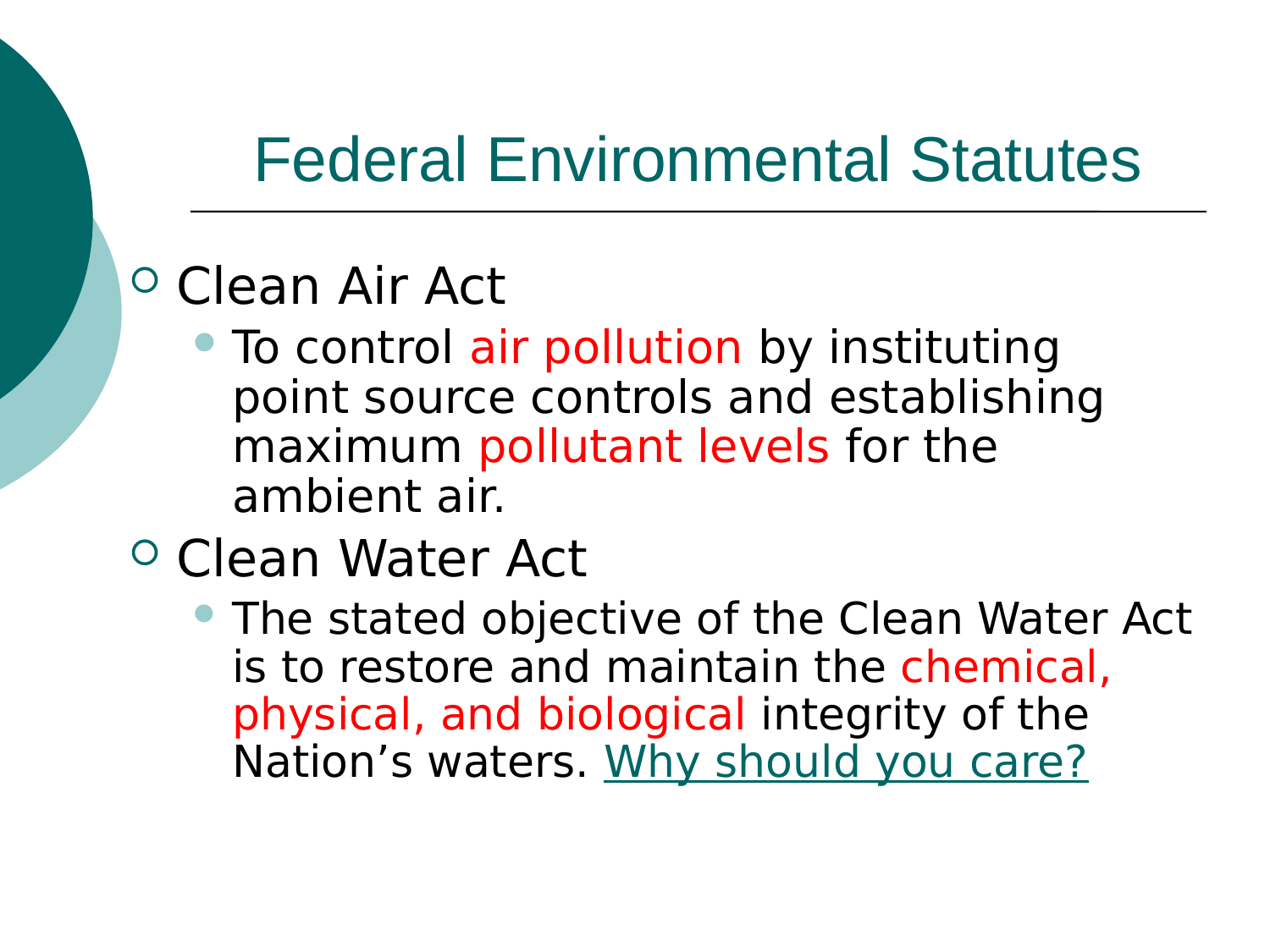

# Federal Environmental Statutes
Clean Air Act
To control air pollution by instituting point source controls and establishing maximum pollutant levels for the ambient air.
Clean Water Act
The stated objective of the Clean Water Act is to restore and maintain the chemical, physical, and biological integrity of the Nation’s waters. Why should you care?